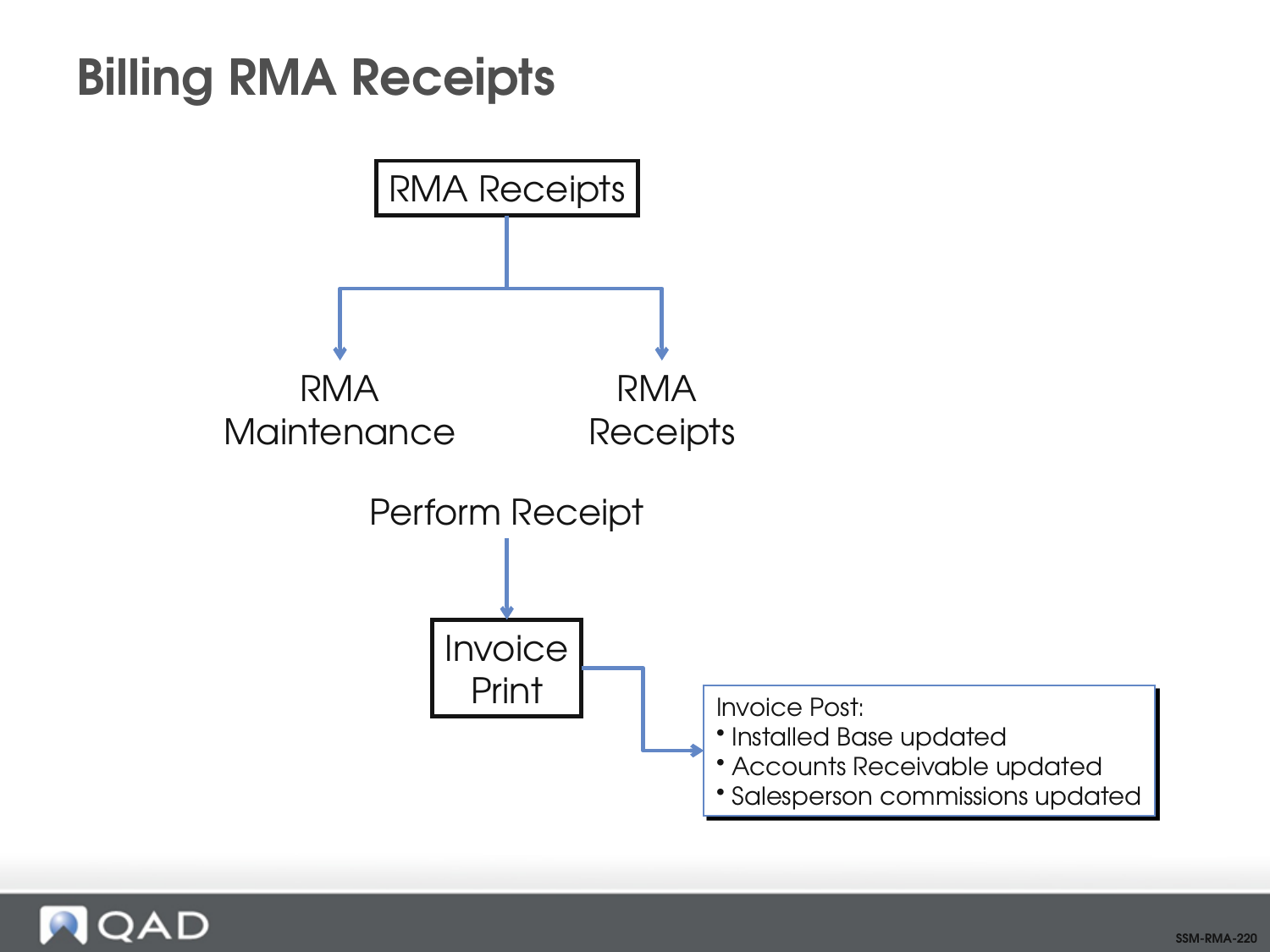

# Billing RMA Receipts
RMA Receipts
RMA
Maintenance
RMA
Receipts
Perform Receipt
Invoice
Print
Invoice Post:
Installed Base updated
Accounts Receivable updated
Salesperson commissions updated
SSM-RMA-220